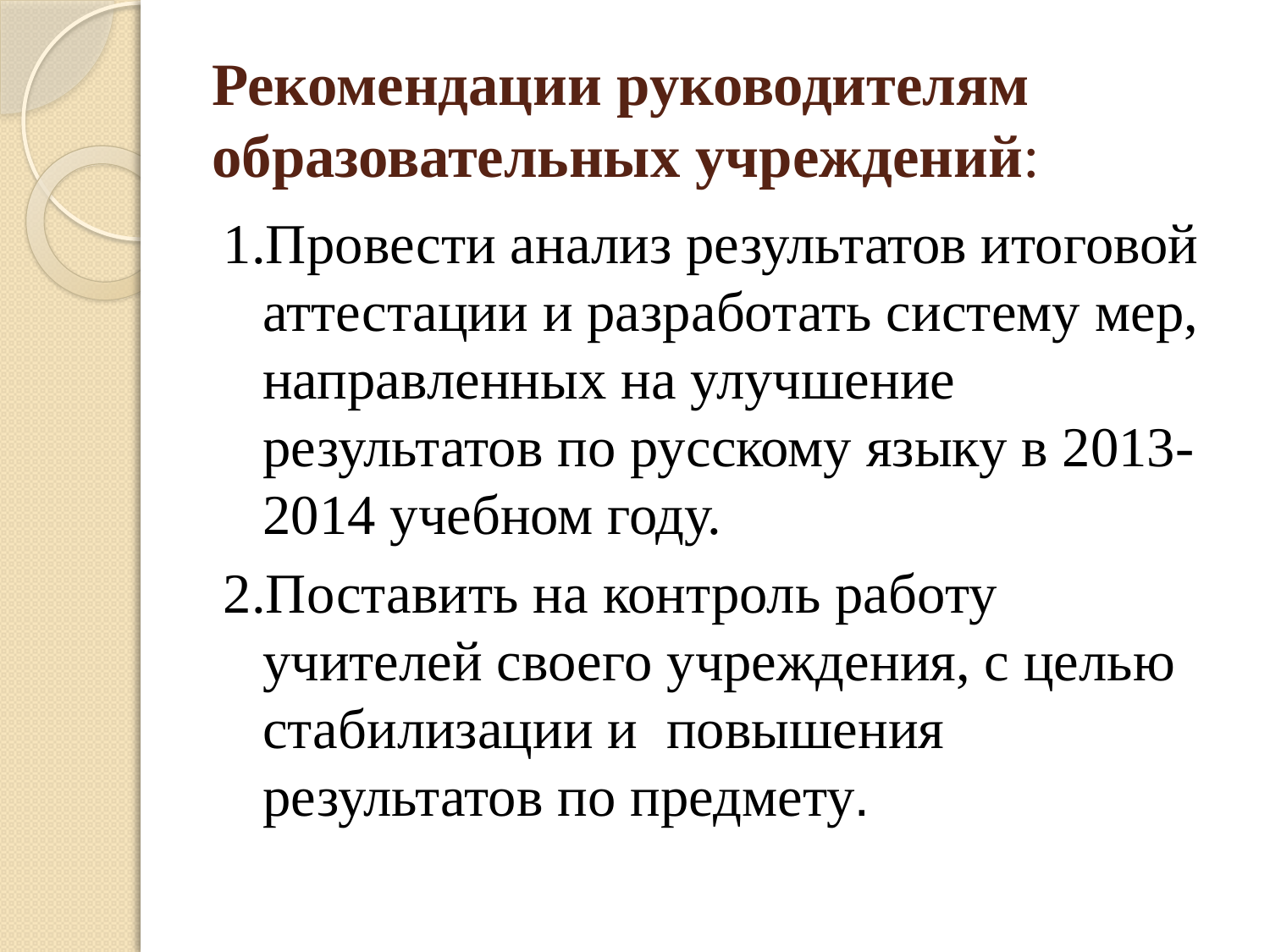

# Рекомендации руководителям образовательных учреждений:
1.Провести анализ результатов итоговой аттестации и разработать систему мер, направленных на улучшение результатов по русскому языку в 2013- 2014 учебном году.
2.Поставить на контроль работу учителей своего учреждения, с целью стабилизации и  повышения результатов по предмету.